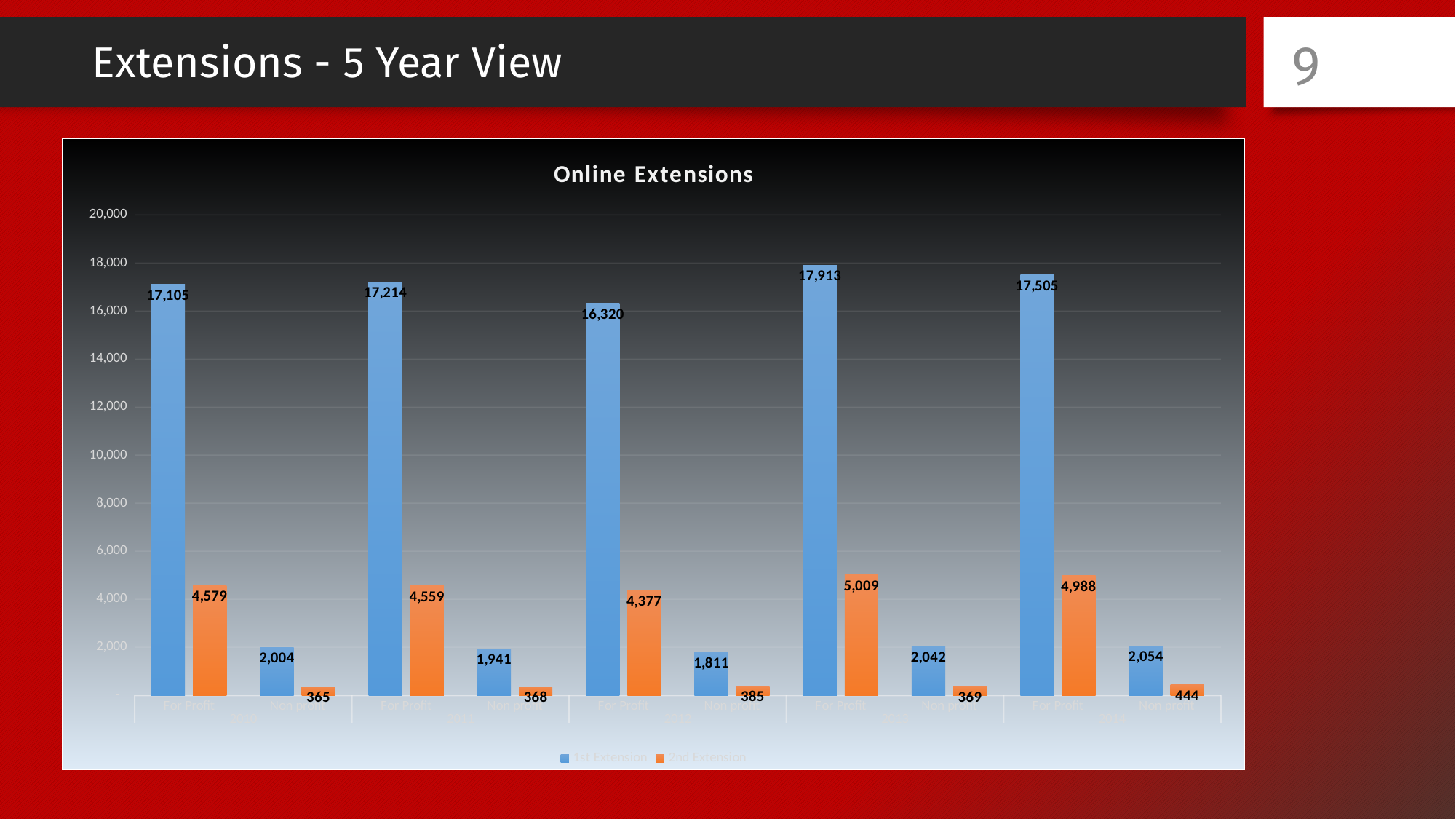

# Extensions - 5 Year View
9

### Chart: Online Extensions

| Category | 1st Extension | 2nd Extension |
|---|---|---|
| For Profit | 17105.0 | 4579.0 |
| Non profit | 2004.0 | 365.0 |
| For Profit | 17214.0 | 4559.0 |
| Non profit | 1941.0 | 368.0 |
| For Profit | 16320.0 | 4377.0 |
| Non profit | 1811.0 | 385.0 |
| For Profit | 17913.0 | 5009.0 |
| Non profit | 2042.0 | 369.0 |
| For Profit | 17505.0 | 4988.0 |
| Non profit | 2054.0 | 444.0 |